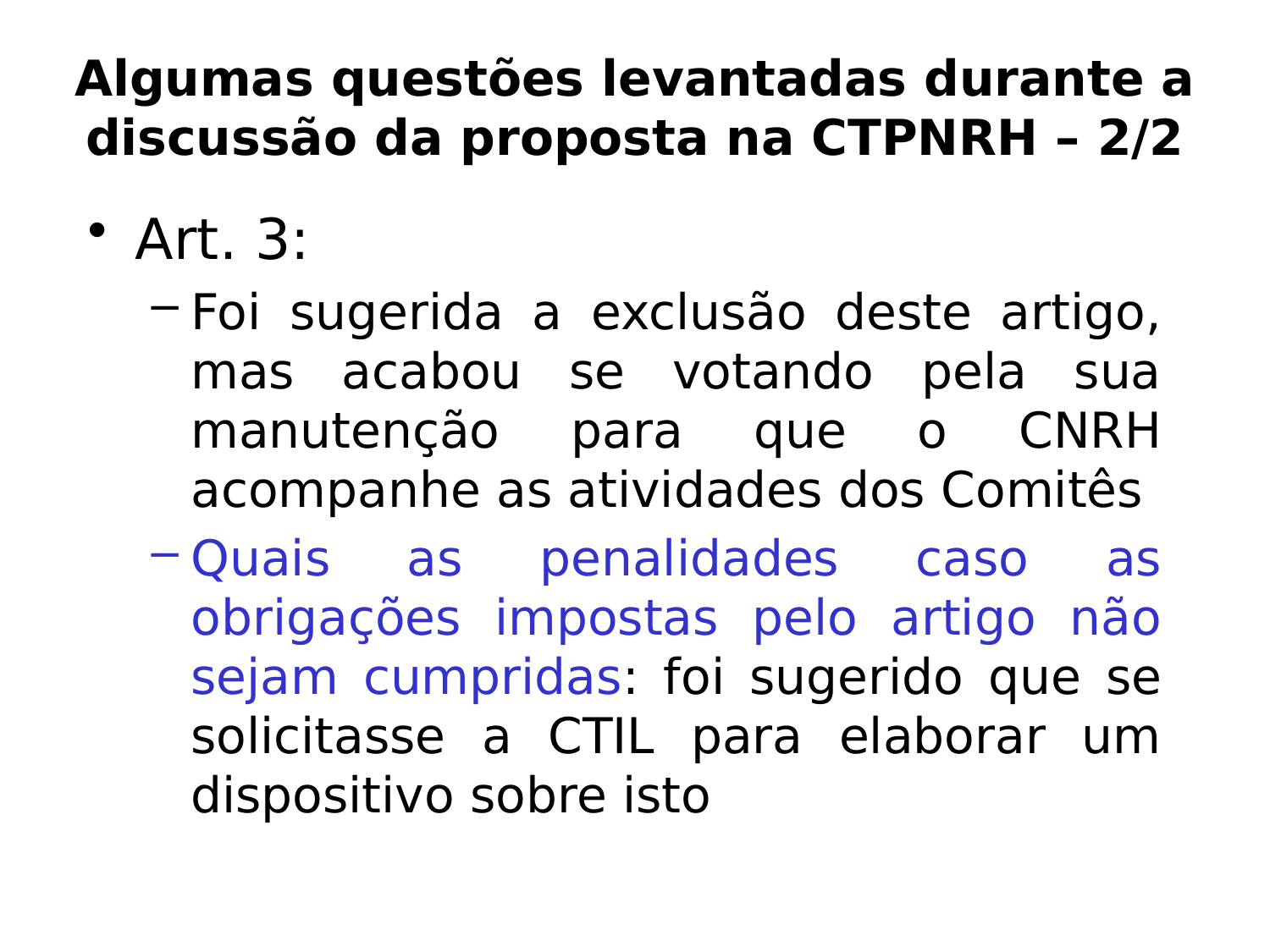

# Algumas questões levantadas durante a discussão da proposta na CTPNRH – 2/2
Art. 3:
Foi sugerida a exclusão deste artigo, mas acabou se votando pela sua manutenção para que o CNRH acompanhe as atividades dos Comitês
Quais as penalidades caso as obrigações impostas pelo artigo não sejam cumpridas: foi sugerido que se solicitasse a CTIL para elaborar um dispositivo sobre isto